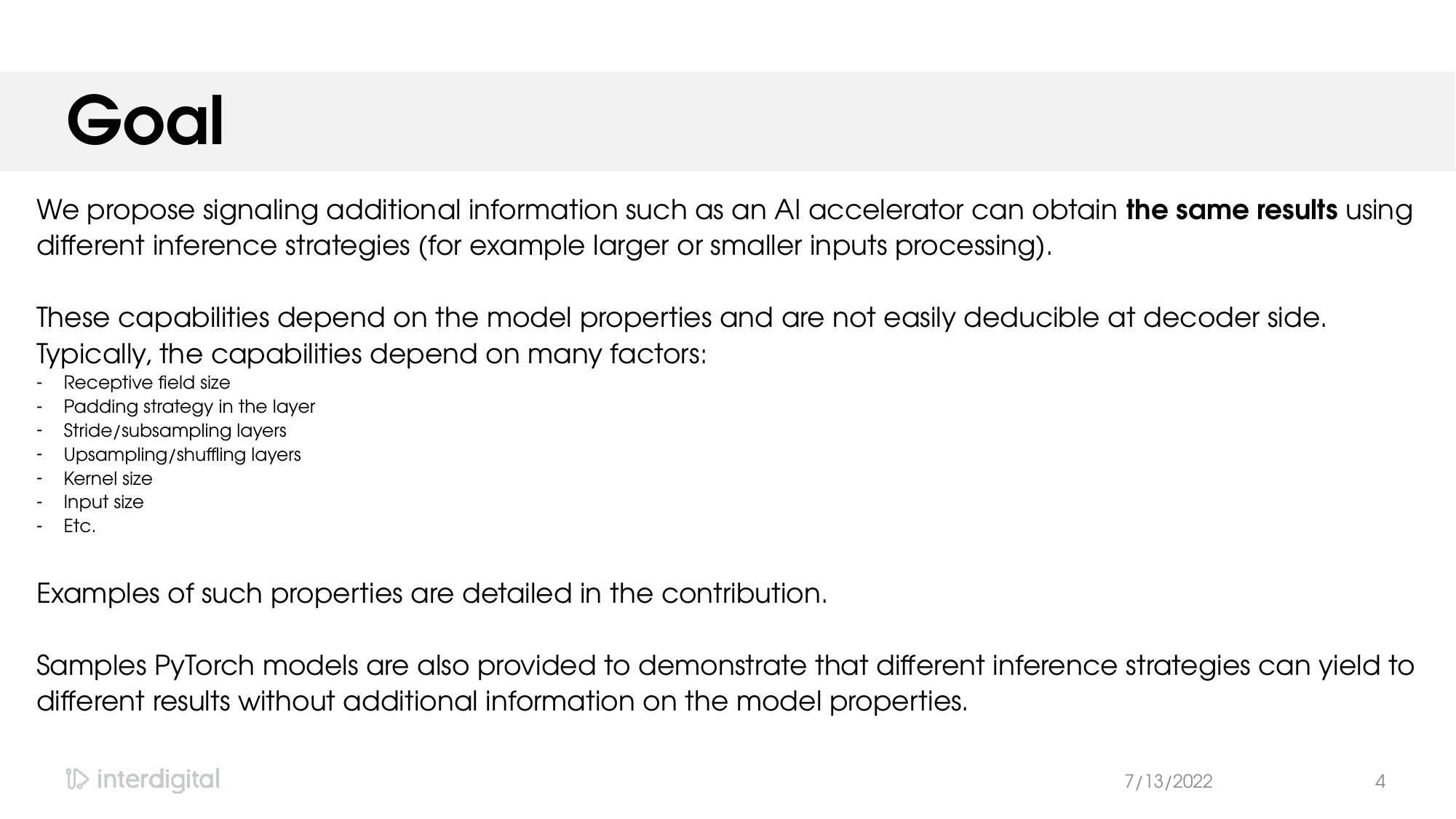

# Goal

We propose signaling additional information such as an AI accelerator can obtain the same results using different inference strategies (for example larger or smaller inputs processing).

These capabilities depend on the model properties and are not easily deducible at decoder side.
Typically, the capabilities depend on many factors:
Receptive field size
Padding strategy in the layer
Stride/subsampling layers
Upsampling/shuffling layers
Kernel size
Input size
Etc.

Examples of such properties are detailed in the contribution.

Samples PyTorch models are also provided to demonstrate that different inference strategies can yield to different results without additional information on the model properties.

7/13/2022
4